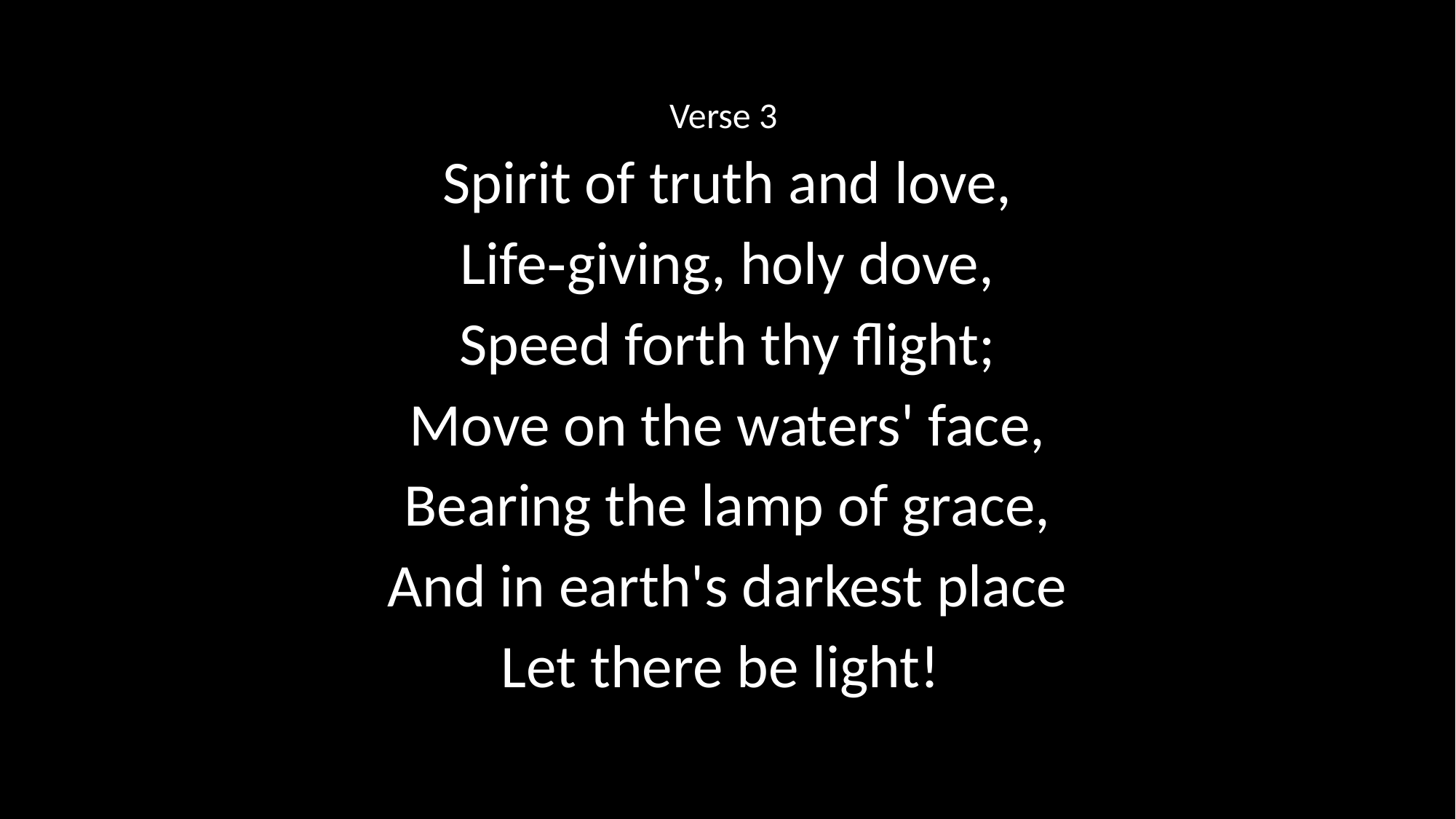

Verse 3
Spirit of truth and love,
Life‑giving, holy dove,
Speed forth thy flight;
Move on the waters' face,
Bearing the lamp of grace,
And in earth's darkest place
Let there be light!